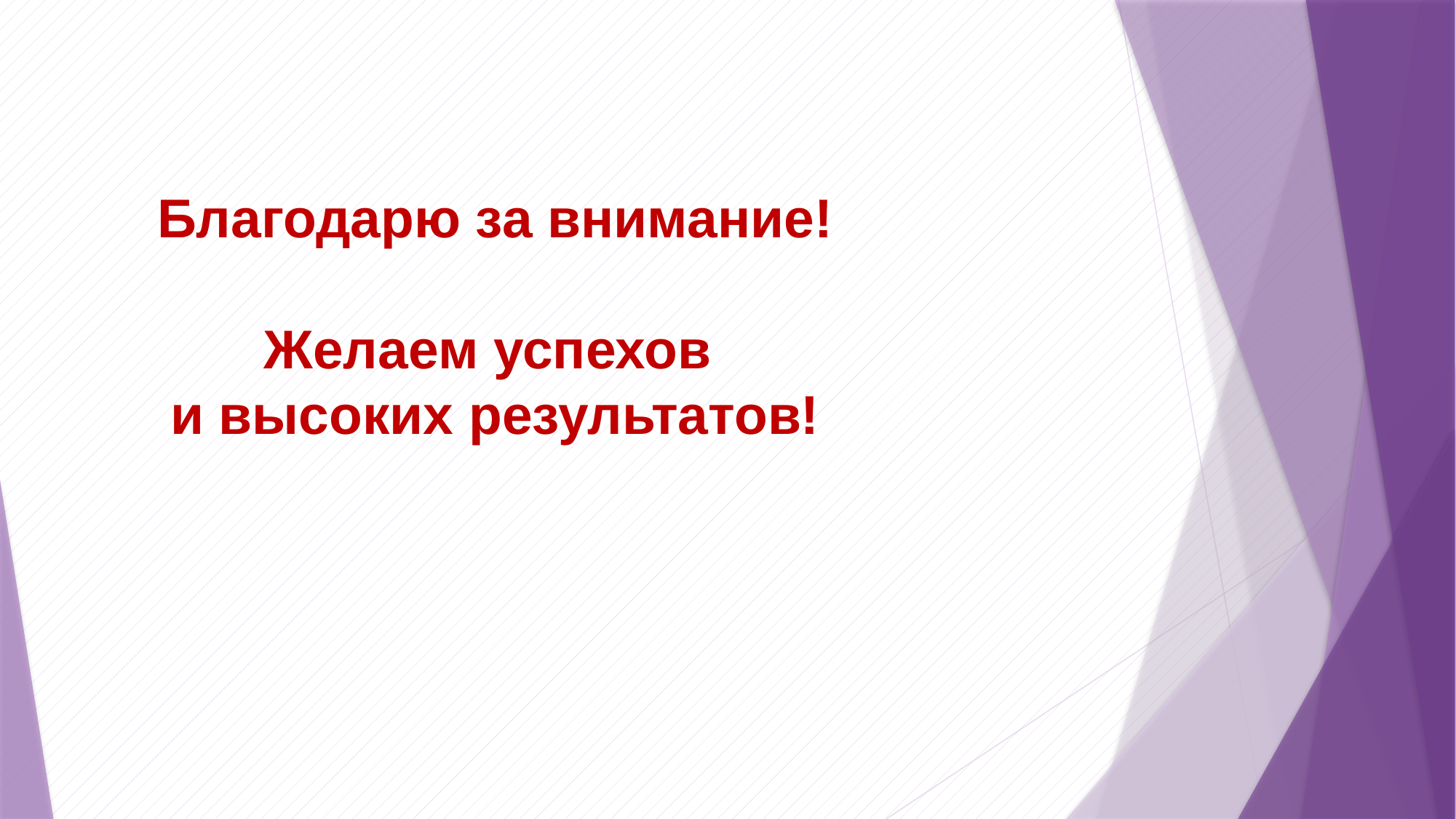

Благодарю за внимание!

Желаем успехов
и высоких результатов!